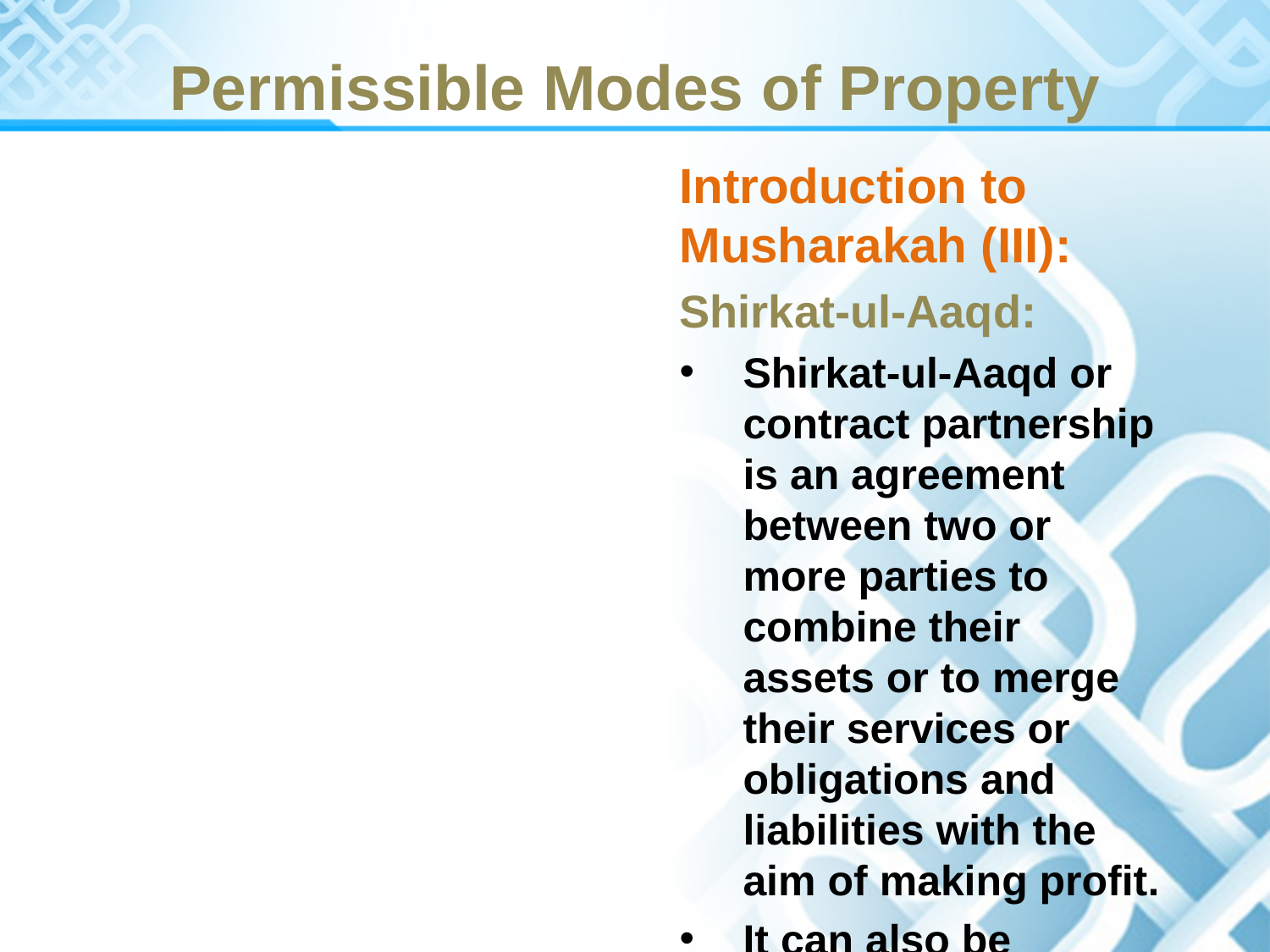

Permissible Modes of Property
Introduction to Musharakah (III):
Shirkat-ul-Aaqd:
Shirkat-ul-Aaqd or contract partnership is an agreement between two or more parties to combine their assets or to merge their services or obligations and liabilities with the aim of making profit.
It can also be referred as joint commercial activity.